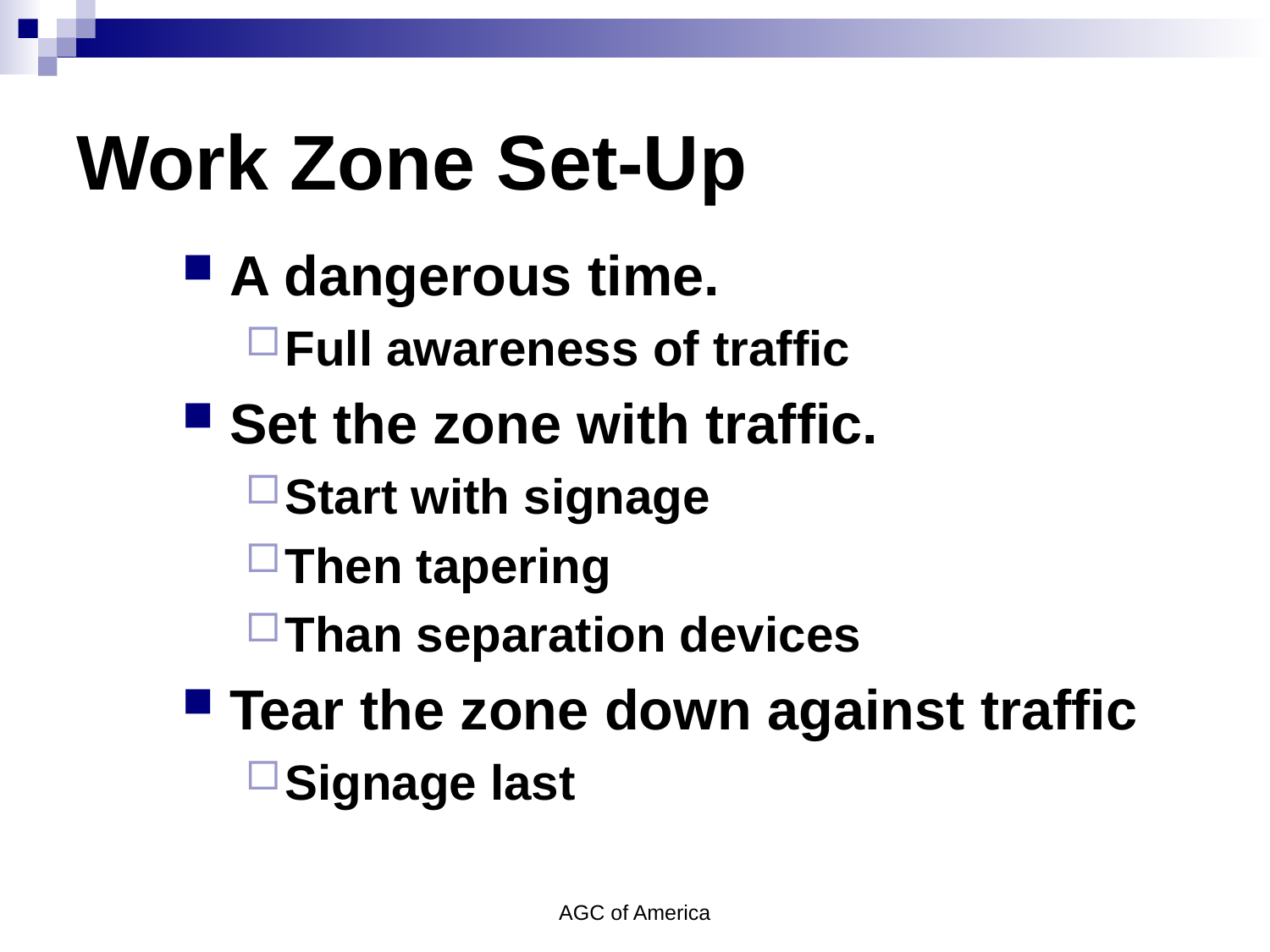

# Work Zone Set-Up
A dangerous time.
Full awareness of traffic
Set the zone with traffic.
Start with signage
Then tapering
Than separation devices
Tear the zone down against traffic
Signage last
AGC of America